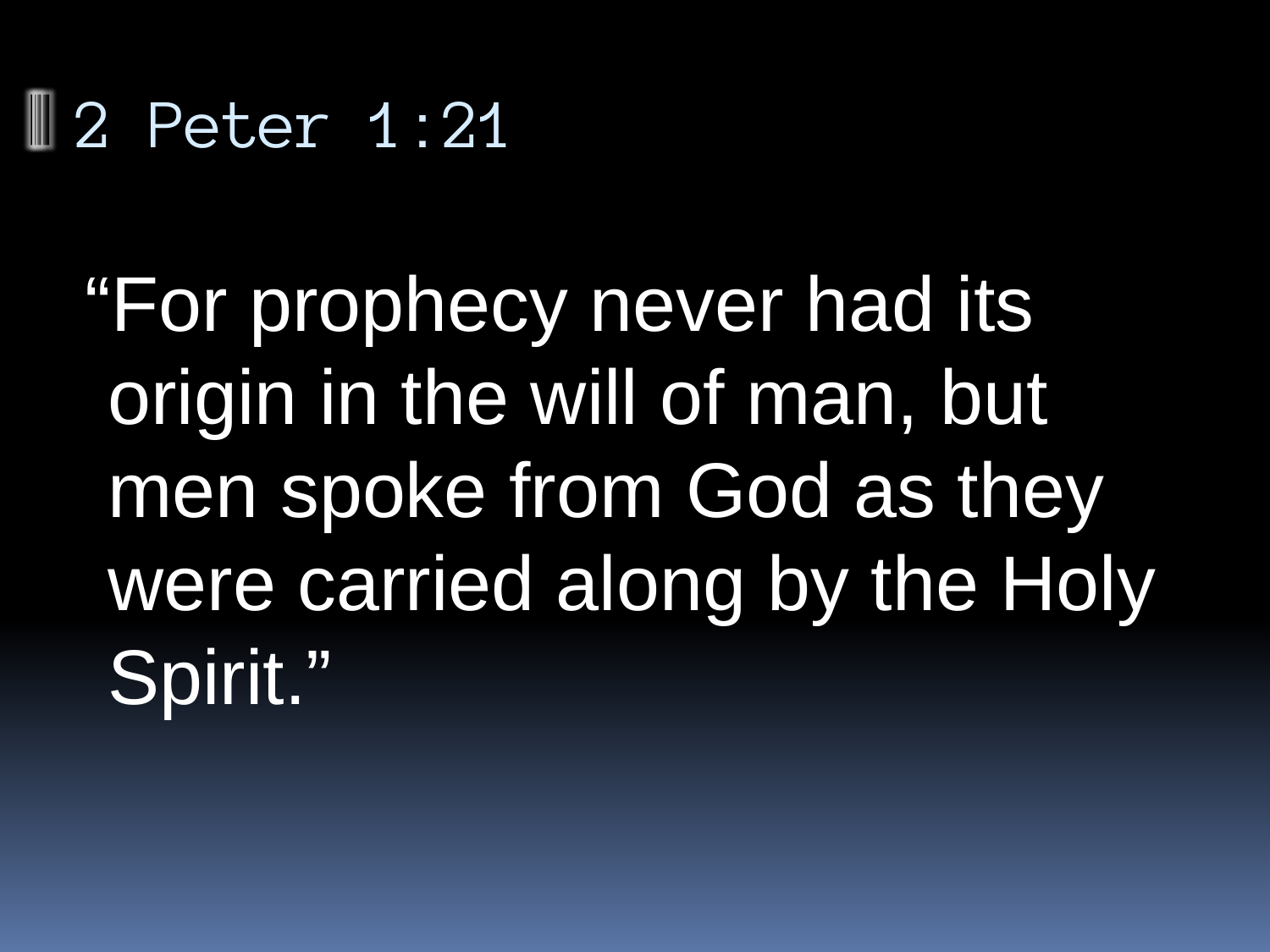

# 2 Peter 1:21
“For prophecy never had its origin in the will of man, but men spoke from God as they were carried along by the Holy Spirit.”